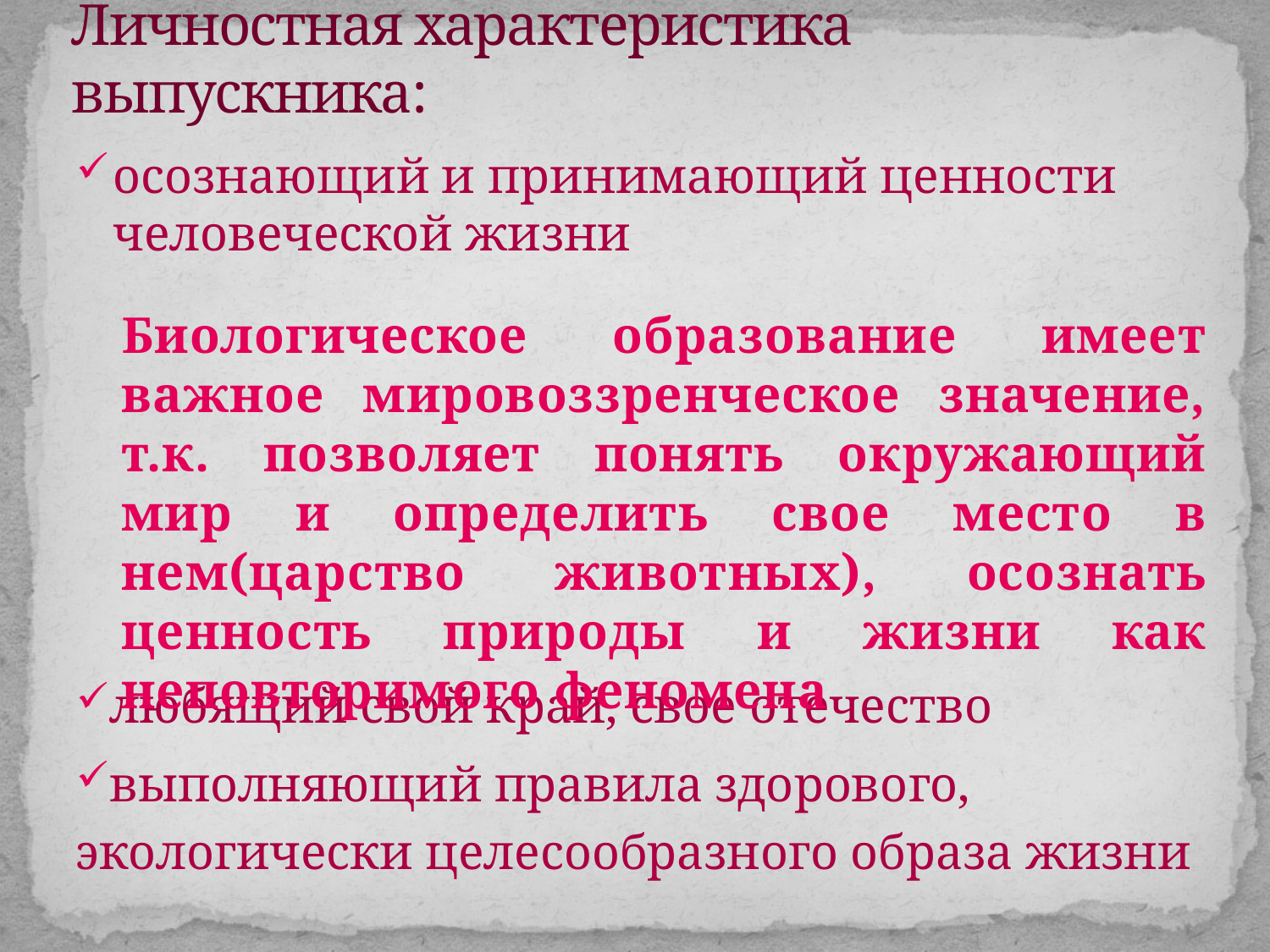

# Личностная характеристика выпускника:
осознающий и принимающий ценности человеческой жизни

любящий свой край, свое отечество
выполняющий правила здорового,
экологически целесообразного образа жизни
Биологическое  образование  имеет важное мировоззренческое значение, т.к. позволяет понять окружающий мир и определить свое место в нем(царство животных), осознать ценность природы и жизни как неповторимого феномена